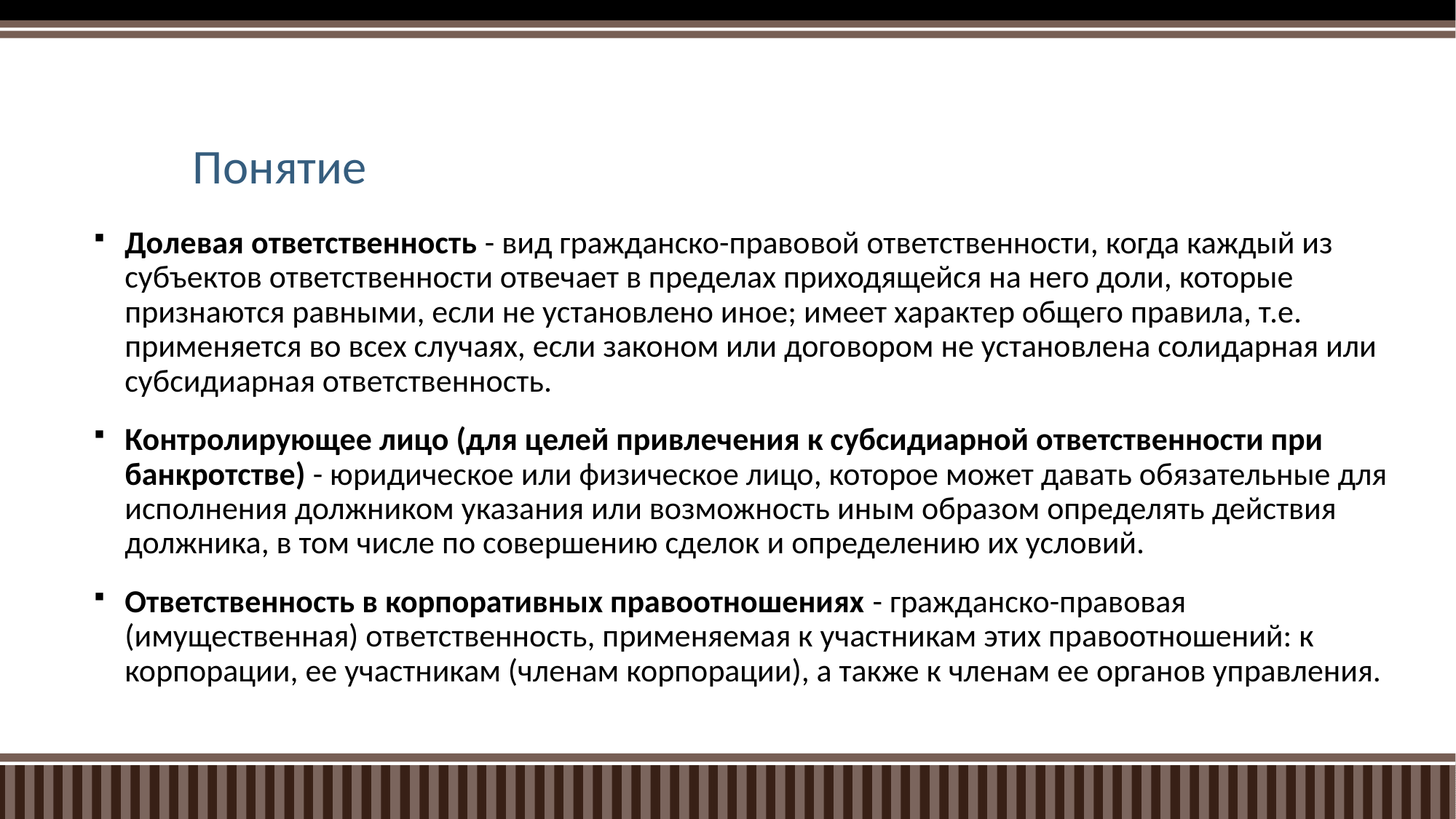

# Понятие
Долевая ответственность - вид гражданско-правовой ответственности, когда каждый из субъектов ответственности отвечает в пределах приходящейся на него доли, которые признаются равными, если не установлено иное; имеет характер общего правила, т.е. применяется во всех случаях, если законом или договором не установлена солидарная или субсидиарная ответственность.
Контролирующее лицо (для целей привлечения к субсидиарной ответственности при банкротстве) - юридическое или физическое лицо, которое может давать обязательные для исполнения должником указания или возможность иным образом определять действия должника, в том числе по совершению сделок и определению их условий.
Ответственность в корпоративных правоотношениях - гражданско-правовая (имущественная) ответственность, применяемая к участникам этих правоотношений: к корпорации, ее участникам (членам корпорации), а также к членам ее органов управления.